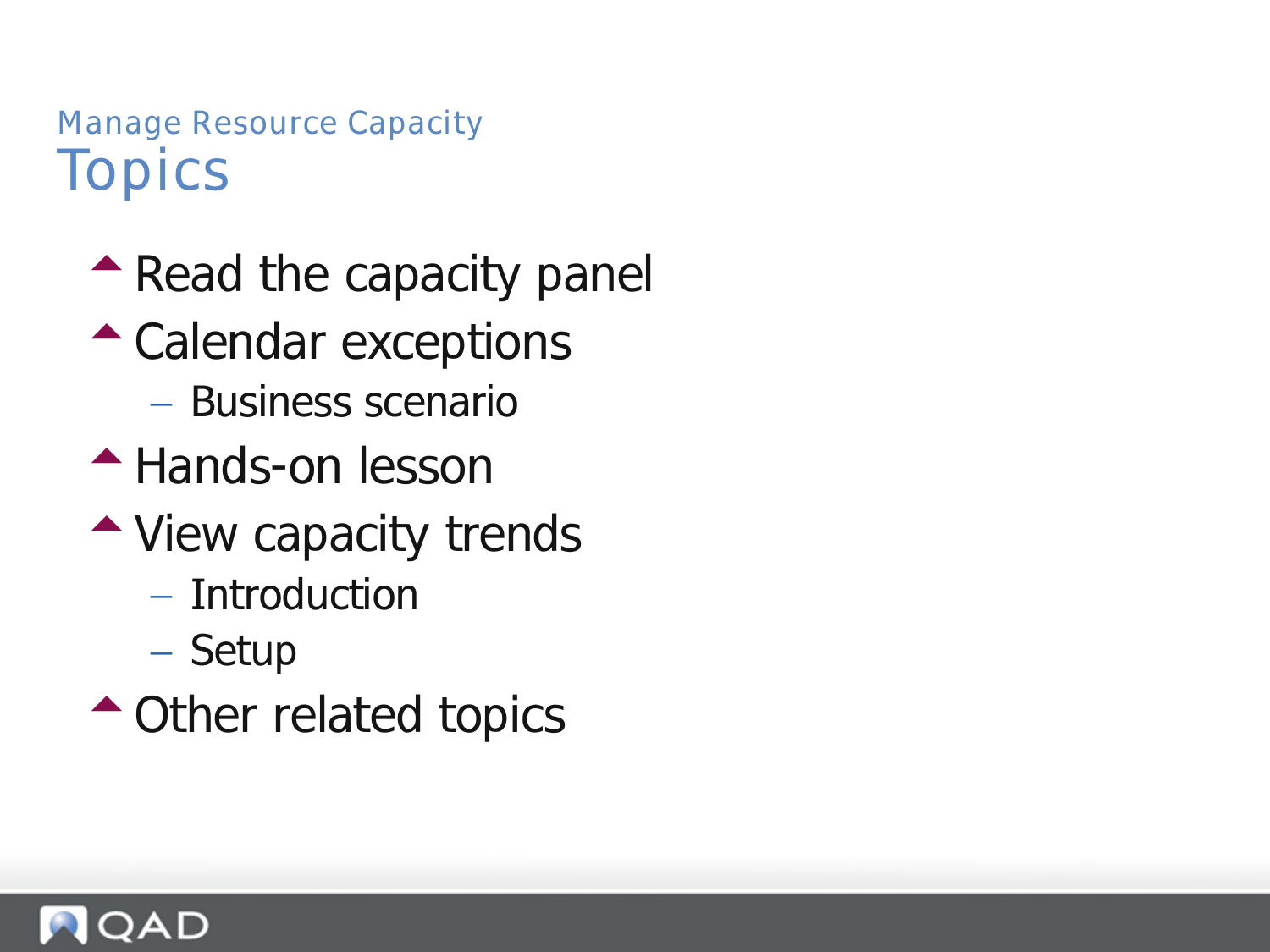

Manage Resource Capacity
Topics
Read the capacity panel
Calendar exceptions
Business scenario
Hands-on lesson
View capacity trends
Introduction
Setup
Other related topics